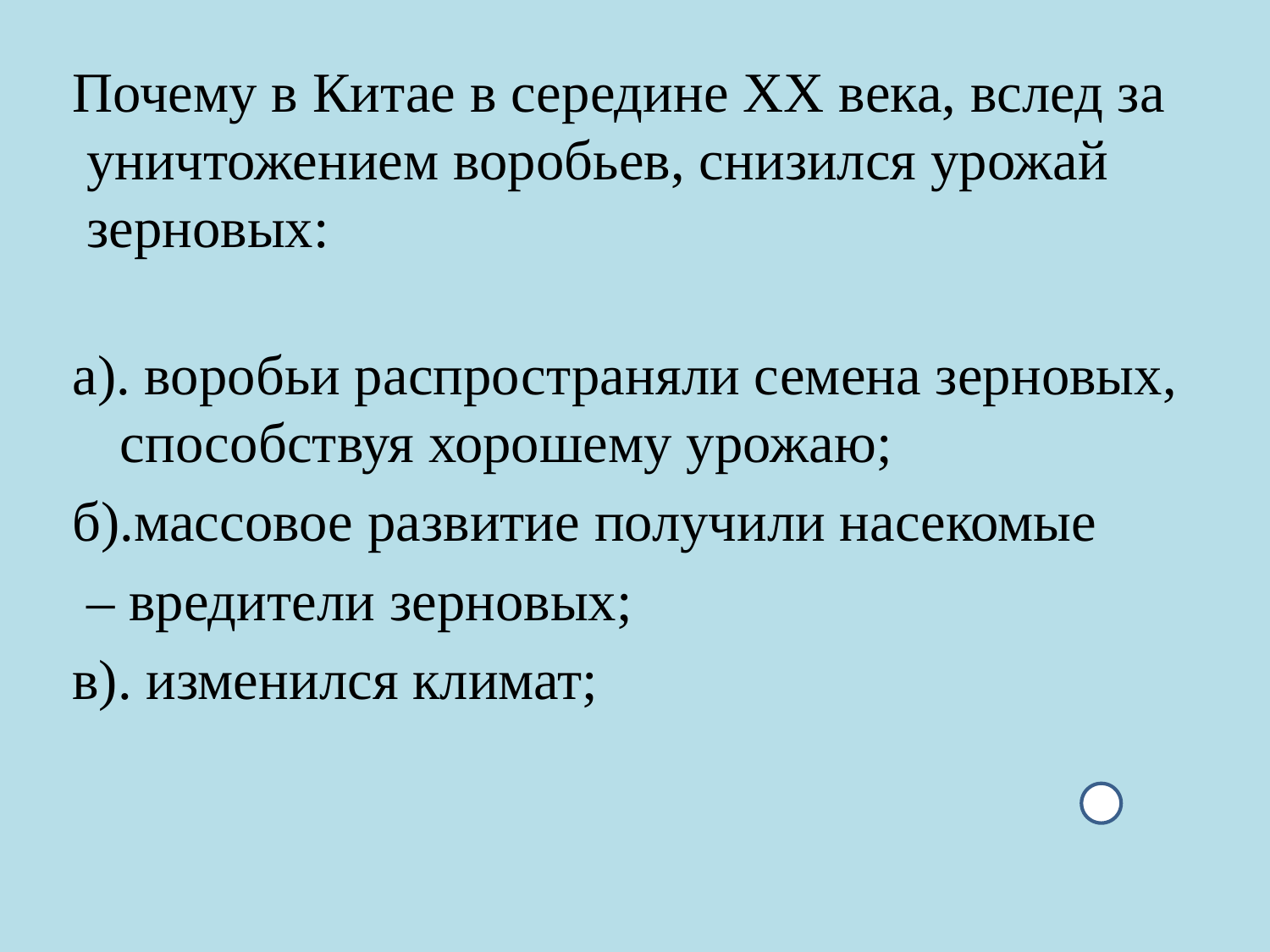

#
Почему в Китае в середине XX века, вслед за
 уничтожением воробьев, снизился урожай
 зерновых:
а). воробьи распространяли семена зерновых, способствуя хорошему урожаю;
б).массовое развитие получили насекомые
 – вредители зерновых;
в). изменился климат;